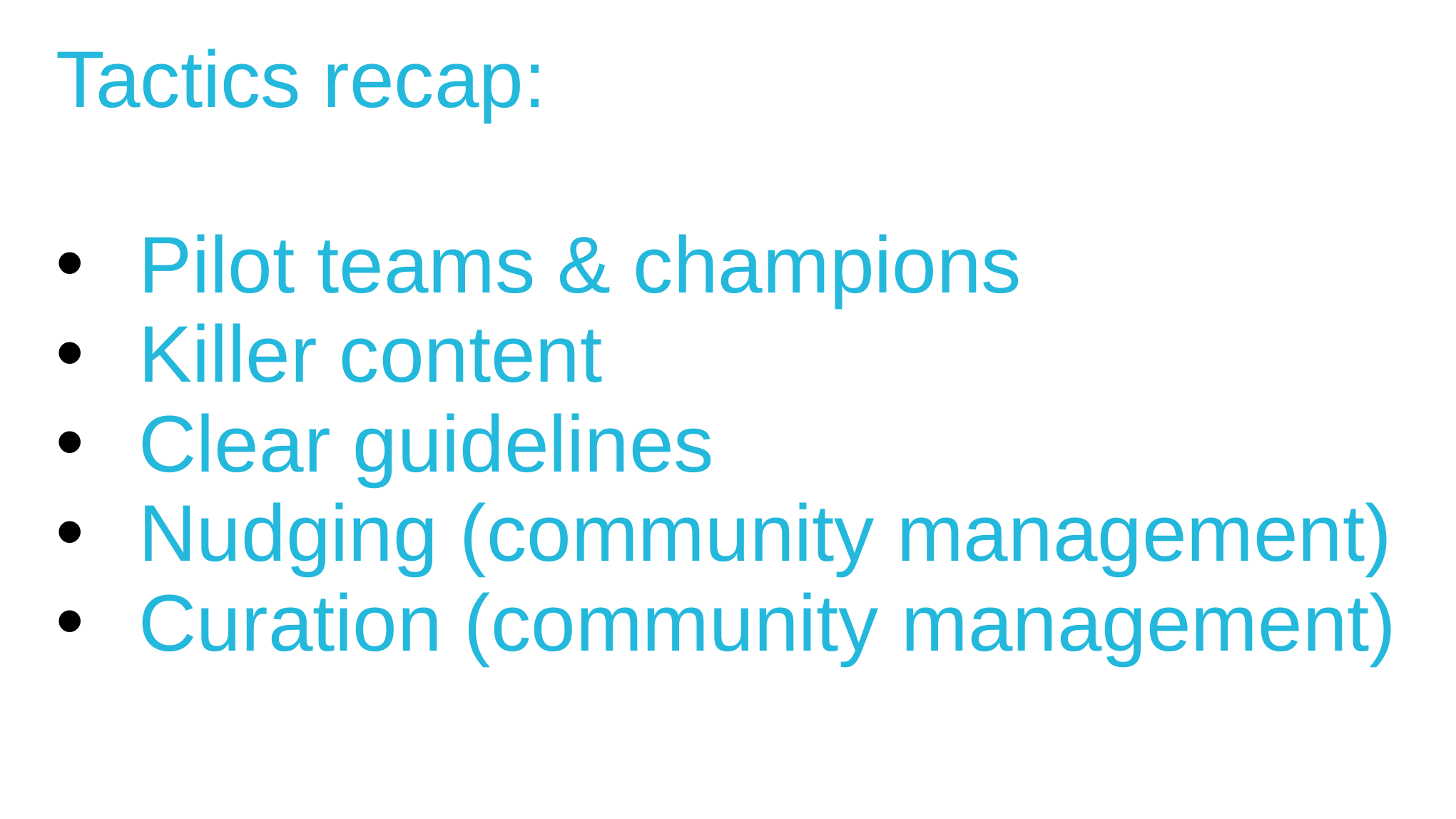

Tactics recap:
 Pilot teams & champions
 Killer content
 Clear guidelines
 Nudging (community management)
 Curation (community management)